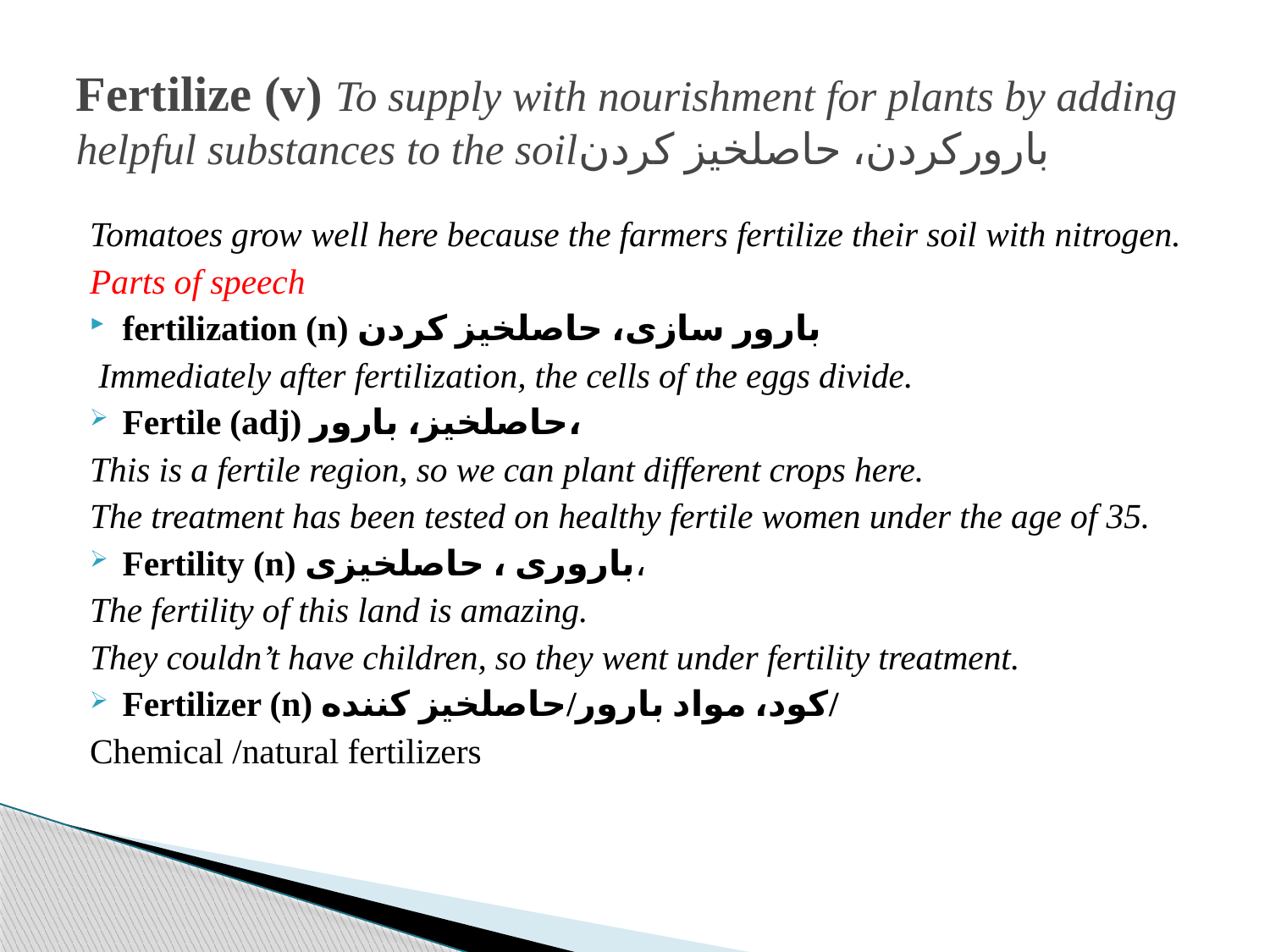

# Fertilize (v) To supply with nourishment for plants by adding helpful substances to the soilبارورکردن، حاصلخیز کردن
Tomatoes grow well here because the farmers fertilize their soil with nitrogen.
Parts of speech
fertilization (n) بارور سازی، حاصلخیز کردن
 Immediately after fertilization, the cells of the eggs divide.
Fertile (adj) حاصلخیز، بارور،
This is a fertile region, so we can plant different crops here.
The treatment has been tested on healthy fertile women under the age of 35.
Fertility (n) باروری ، حاصلخیزی،
The fertility of this land is amazing.
They couldn’t have children, so they went under fertility treatment.
Fertilizer (n) کود، مواد بارور/حاصلخیز کننده/
Chemical /natural fertilizers